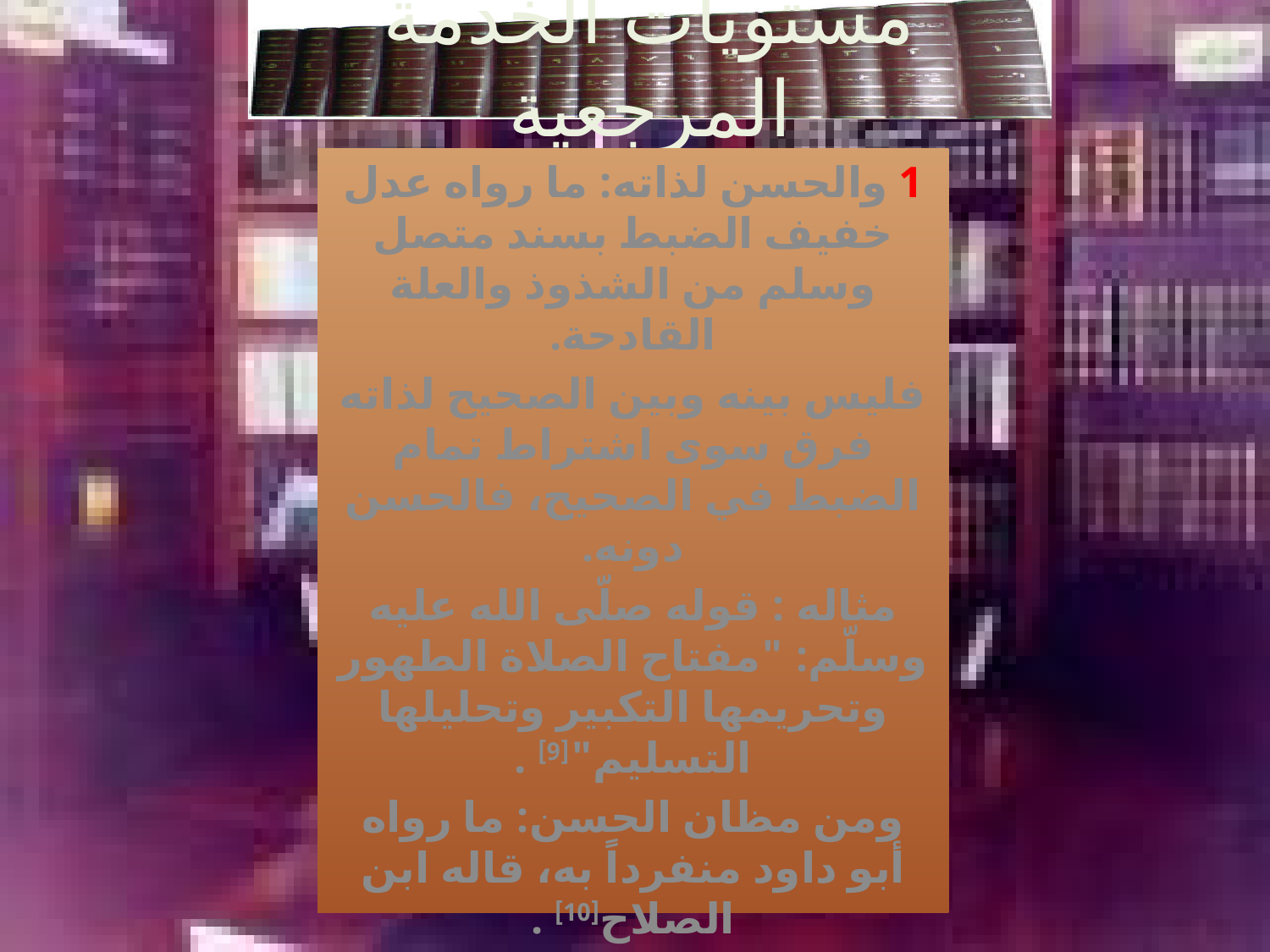

# مستويات الخدمة المرجعية
1 والحسن لذاته: ما رواه عدل خفيف الضبط بسند متصل وسلم من الشذوذ والعلة القادحة.
فليس بينه وبين الصحيح لذاته فرق سوى اشتراط تمام الضبط في الصحيح، فالحسن دونه.
مثاله : قوله صلّى الله عليه وسلّم: "مفتاح الصلاة الطهور وتحريمها التكبير وتحليلها التسليم"[9] .
ومن مظان الحسن: ما رواه أبو داود منفرداً به، قاله ابن الصلاح[10] .
4 - والحسن لغيره: الضعيف إذا تعددت طرقه على وجه يجبر بعضها بعضاً، بحيث لا يكون فيها كذاب، ولا متهم بالكذب.